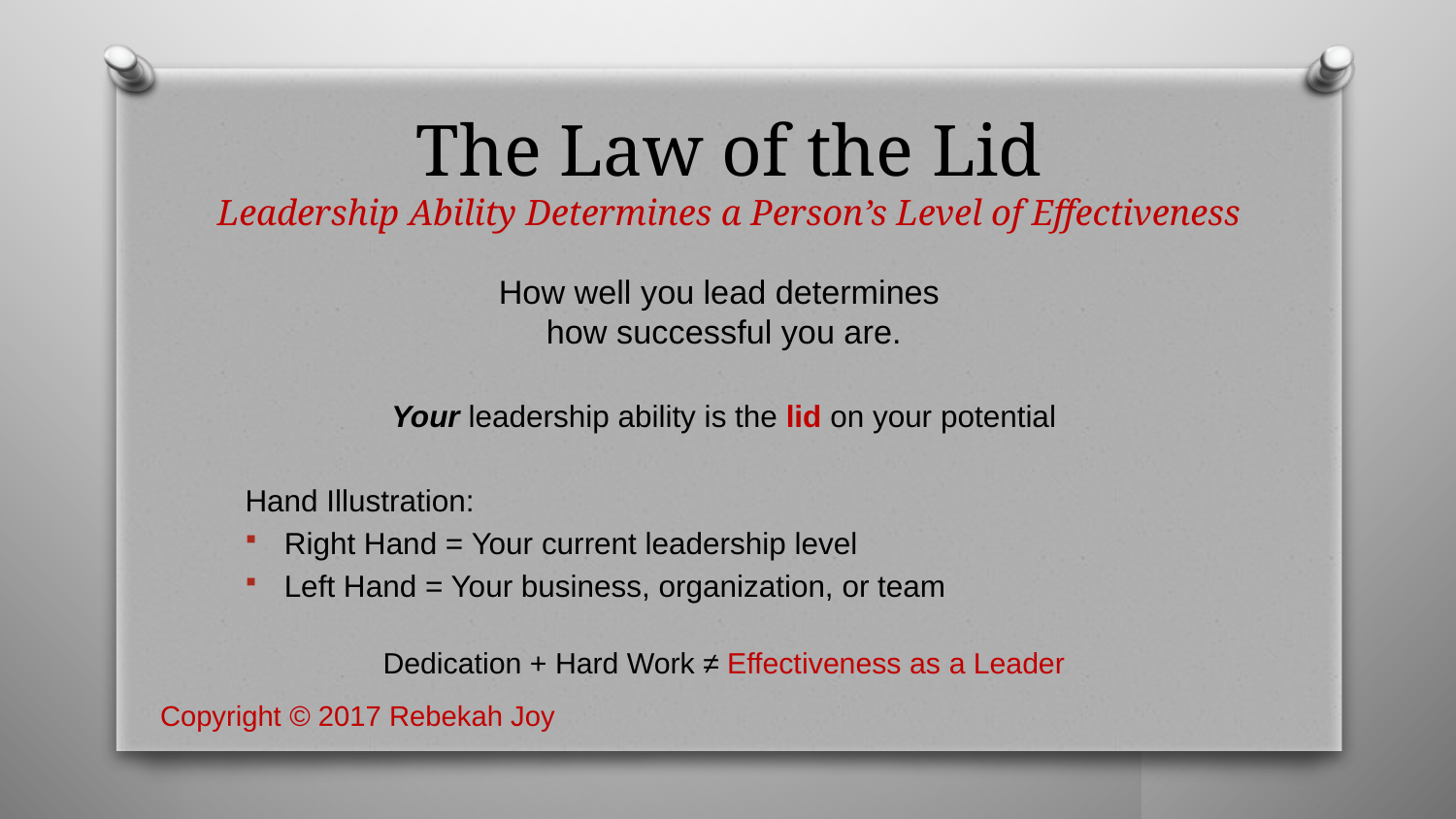

# The Law of the Lid Leadership Ability Determines a Person’s Level of Effectiveness
How well you lead determines
how successful you are.
Your leadership ability is the lid on your potential

Hand Illustration:
Right Hand = Your current leadership level
Left Hand = Your business, organization, or team
Dedication + Hard Work ≠ Effectiveness as a Leader
Copyright © 2017 Rebekah Joy